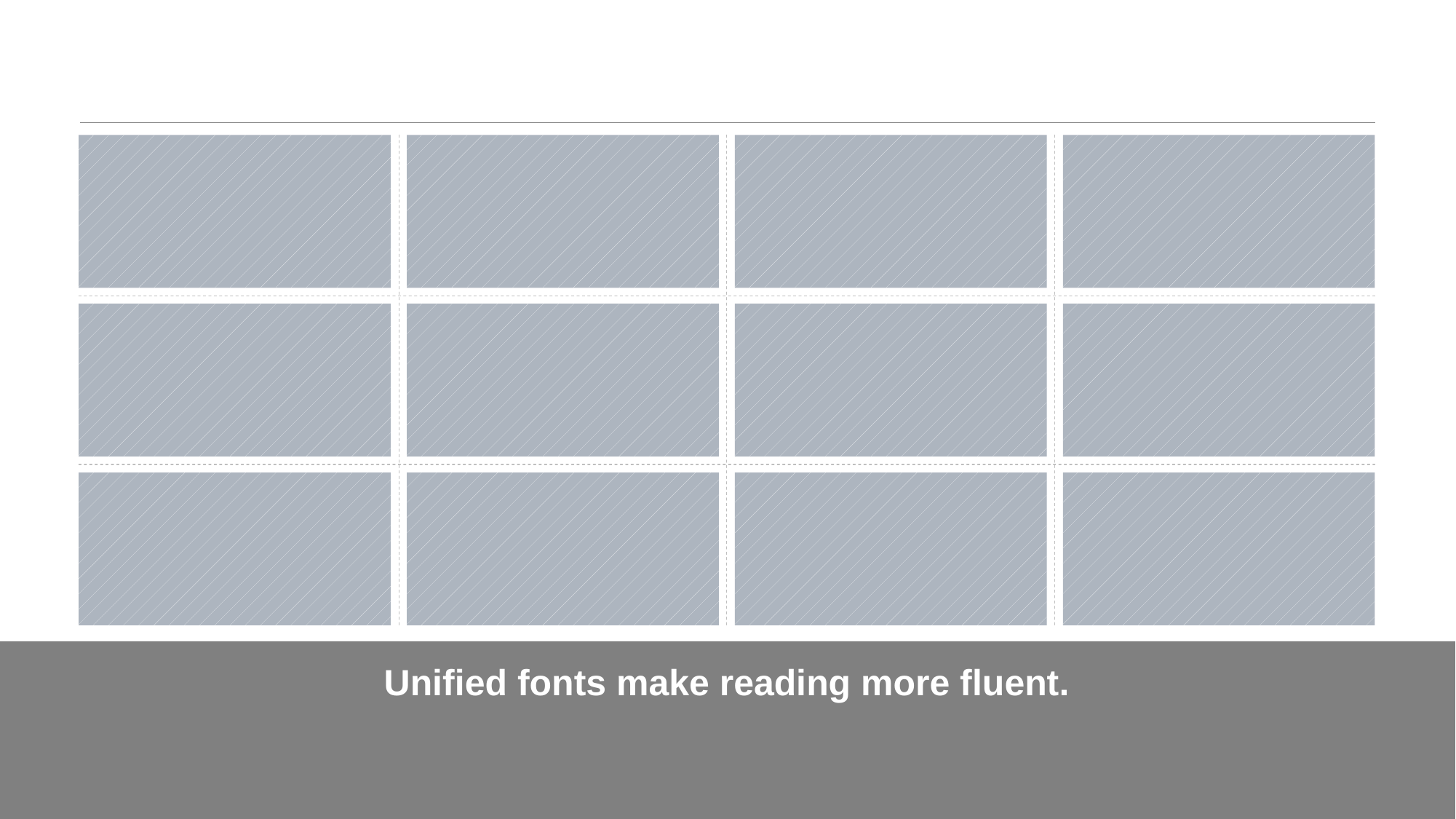

#

Unified fonts make reading more fluent.
www.islide.cc
15